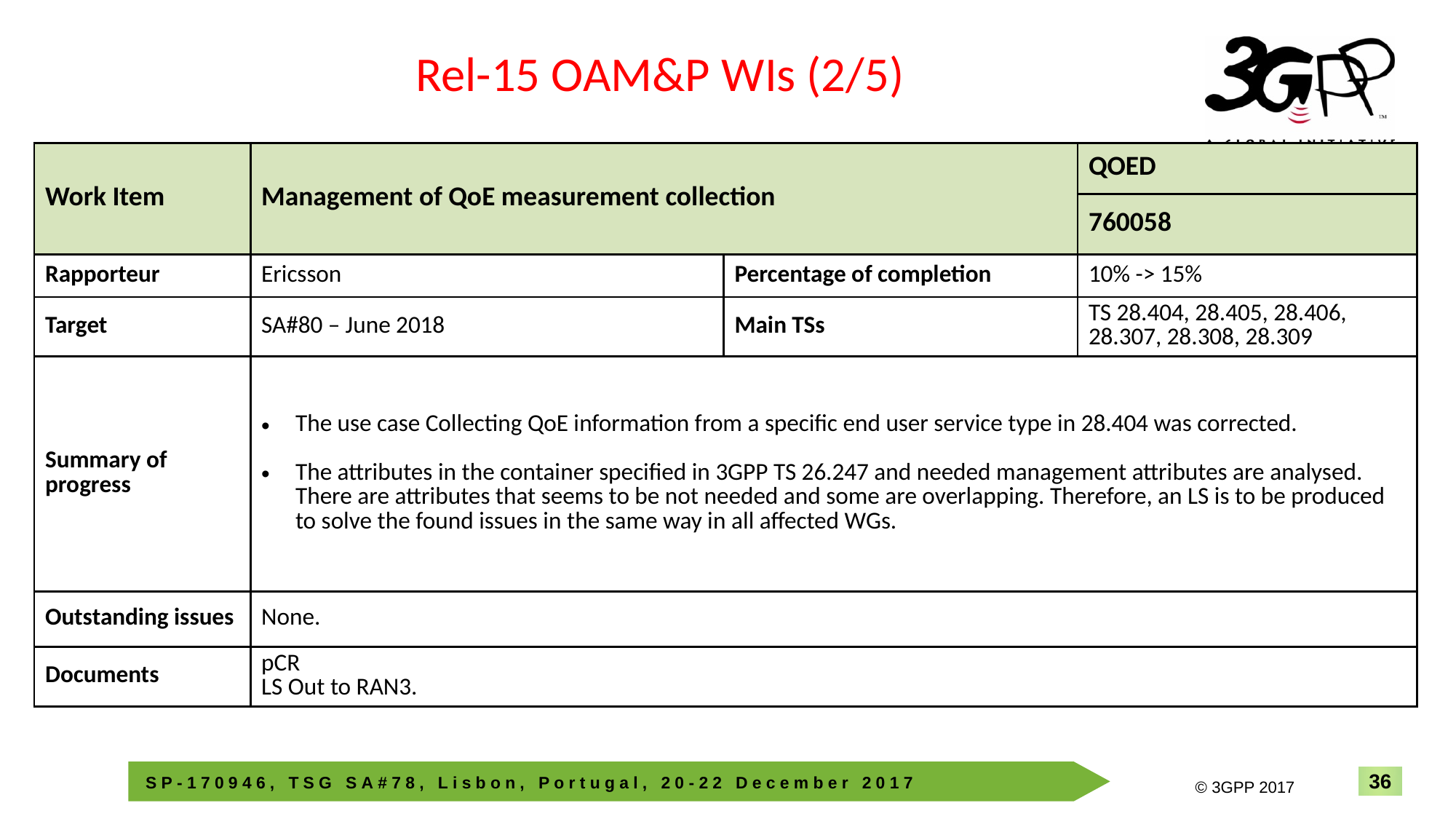

Rel-15 OAM&P WIs (2/5)
| Work Item | Management of QoE measurement collection |  | QOED |
| --- | --- | --- | --- |
|  |  |  | 760058 |
| Rapporteur | Ericsson | Percentage of completion | 10% -> 15% |
| Target | SA#80 – June 2018 | Main TSs | TS 28.404, 28.405, 28.406, 28.307, 28.308, 28.309 |
| Summary of progress | The use case Collecting QoE information from a specific end user service type in 28.404 was corrected. The attributes in the container specified in 3GPP TS 26.247 and needed management attributes are analysed. There are attributes that seems to be not needed and some are overlapping. Therefore, an LS is to be produced to solve the found issues in the same way in all affected WGs. |  |  |
| Outstanding issues | None. |  |  |
| Documents | pCR LS Out to RAN3. |  |  |